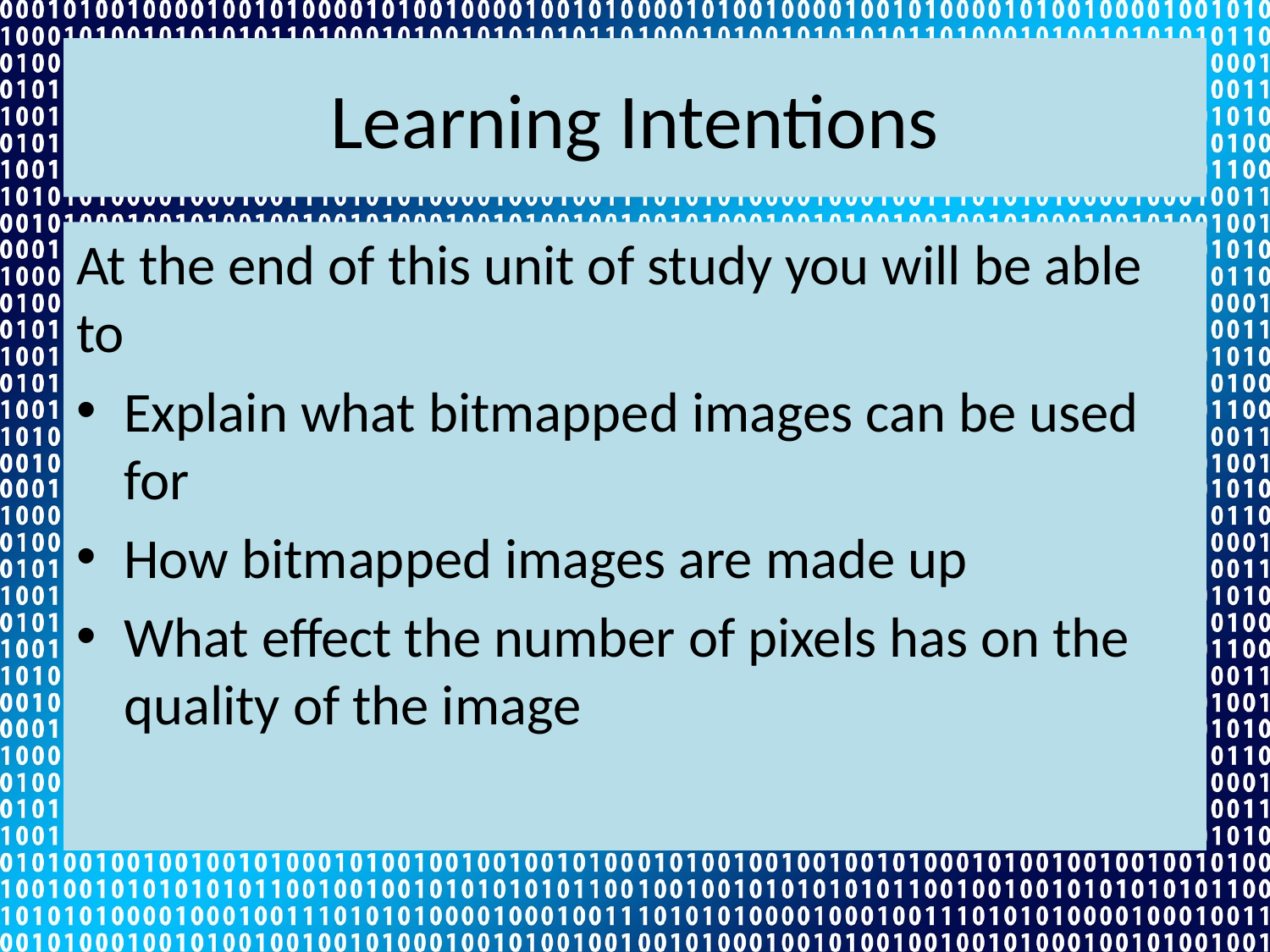

# Learning Intentions
At the end of this unit of study you will be able to
Explain what bitmapped images can be used for
How bitmapped images are made up
What effect the number of pixels has on the quality of the image